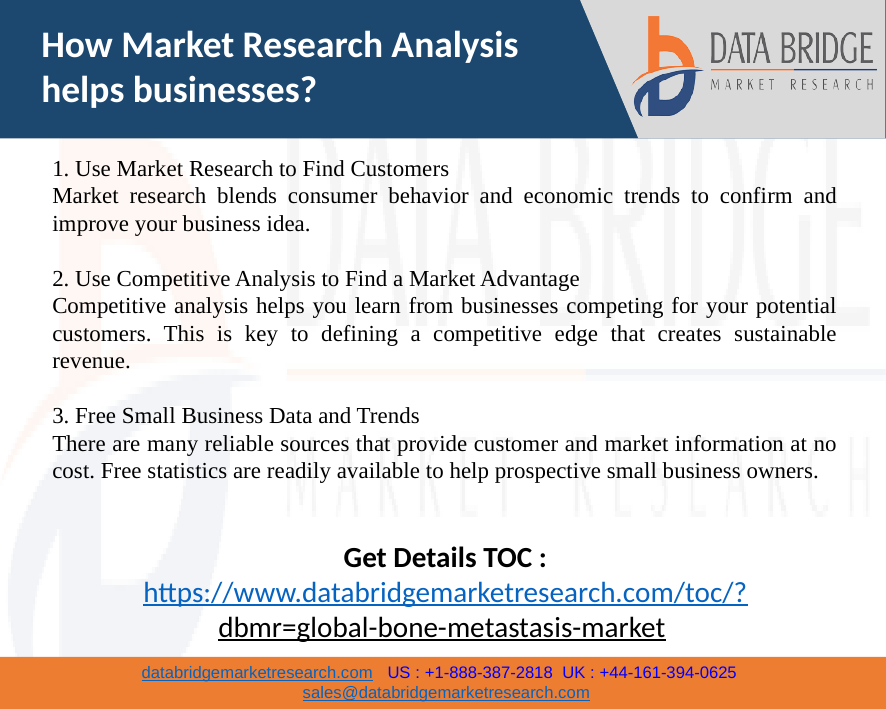

How Market Research Analysis helps businesses?

1. Use Market Research to Find Customers
Market research blends consumer behavior and economic trends to confirm and improve your business idea.

2. Use Competitive Analysis to Find a Market Advantage
Competitive analysis helps you learn from businesses competing for your potential customers. This is key to defining a competitive edge that creates sustainable revenue.

3. Free Small Business Data and Trends
There are many reliable sources that provide customer and market information at no cost. Free statistics are readily available to help prospective small business owners.

Get Details TOC :
https://www.databridgemarketresearch.com/toc/?dbmr=global-bone-metastasis-market
2